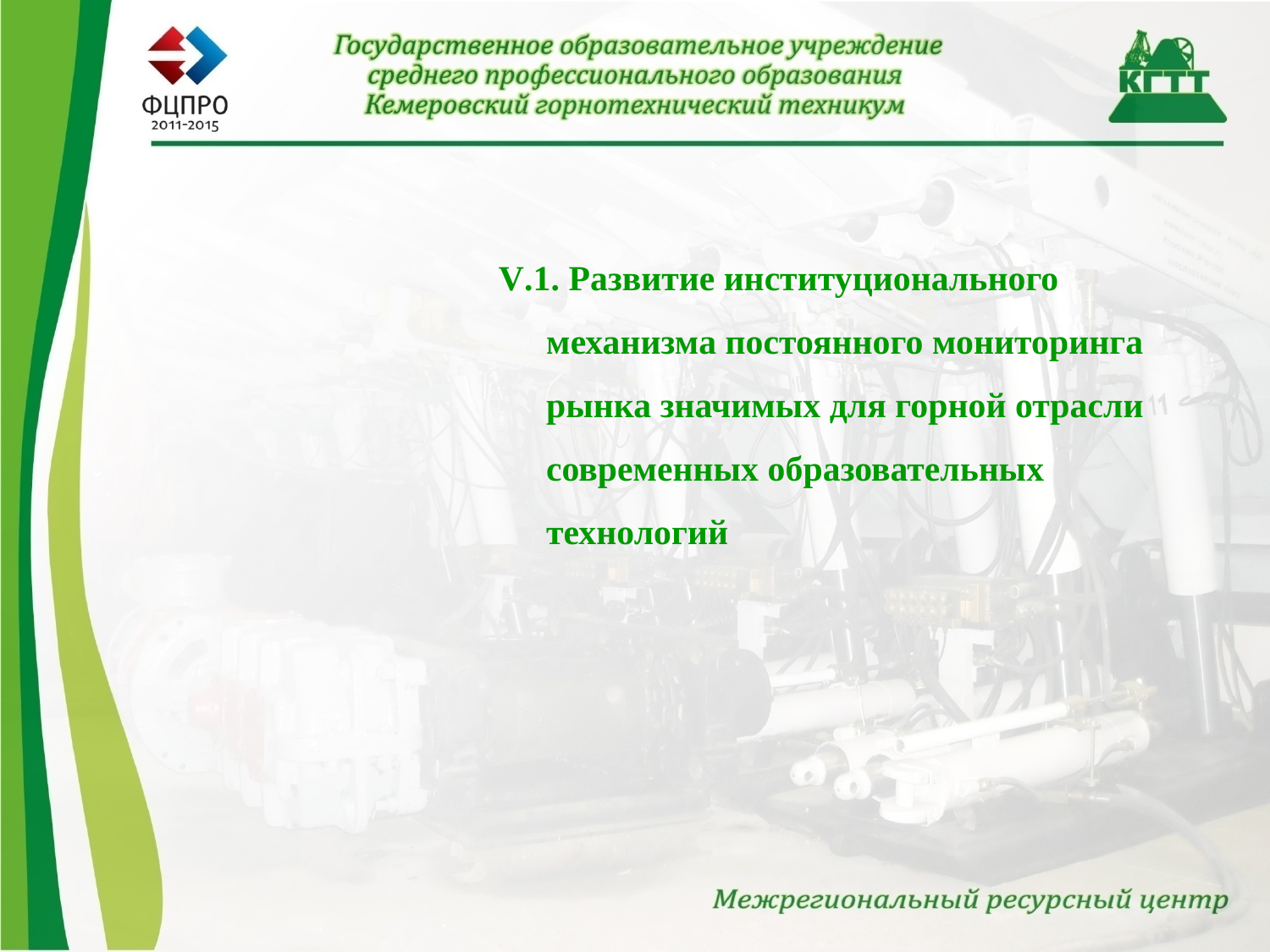

V.1. Развитие институционального механизма постоянного мониторинга рынка значимых для горной отрасли современных образовательных технологий